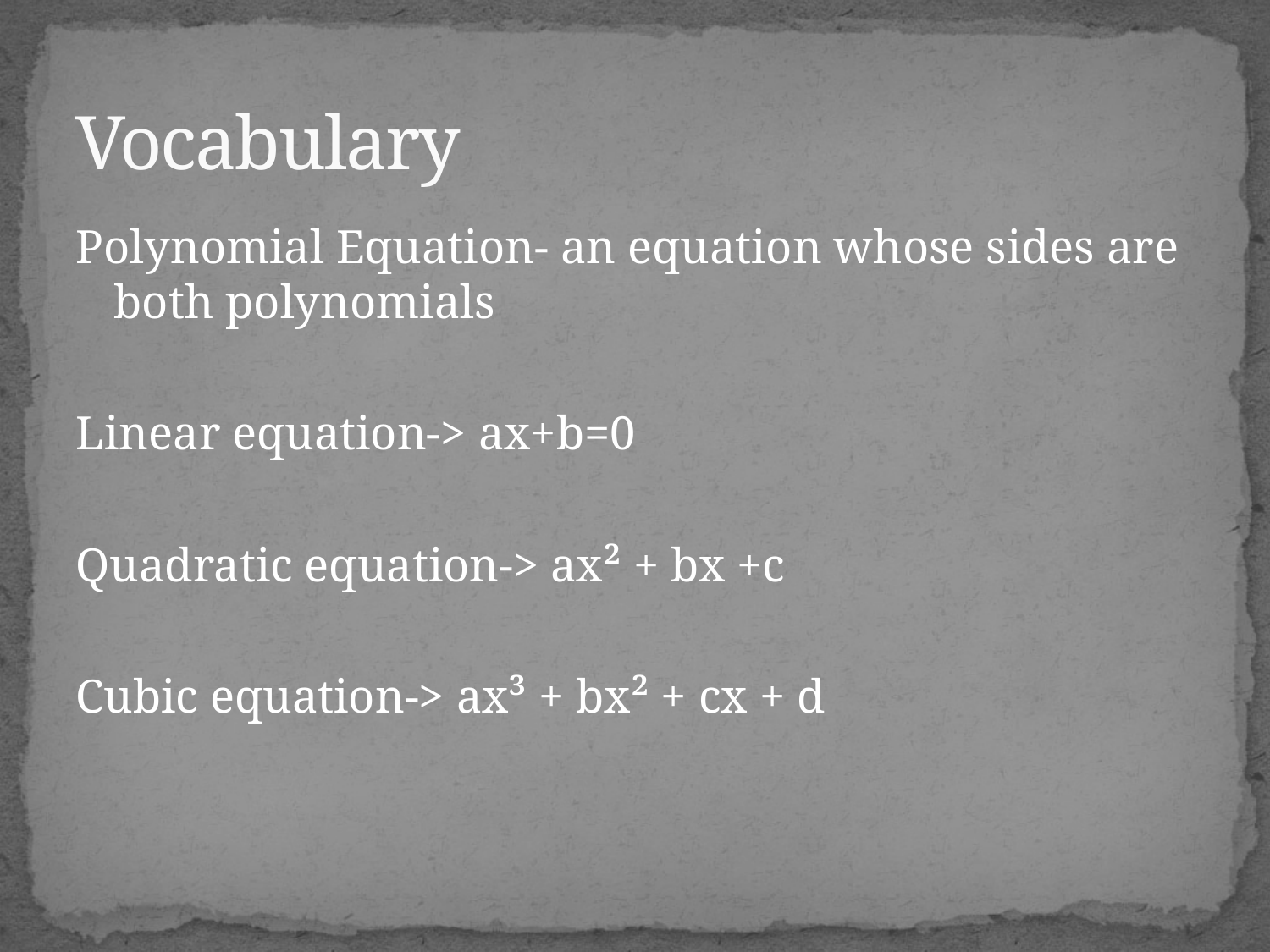

# Vocabulary
Polynomial Equation- an equation whose sides are both polynomials

Linear equation-> ax+b=0

Quadratic equation-> ax² + bx +c

Cubic equation-> ax³ + bx² + cx + d